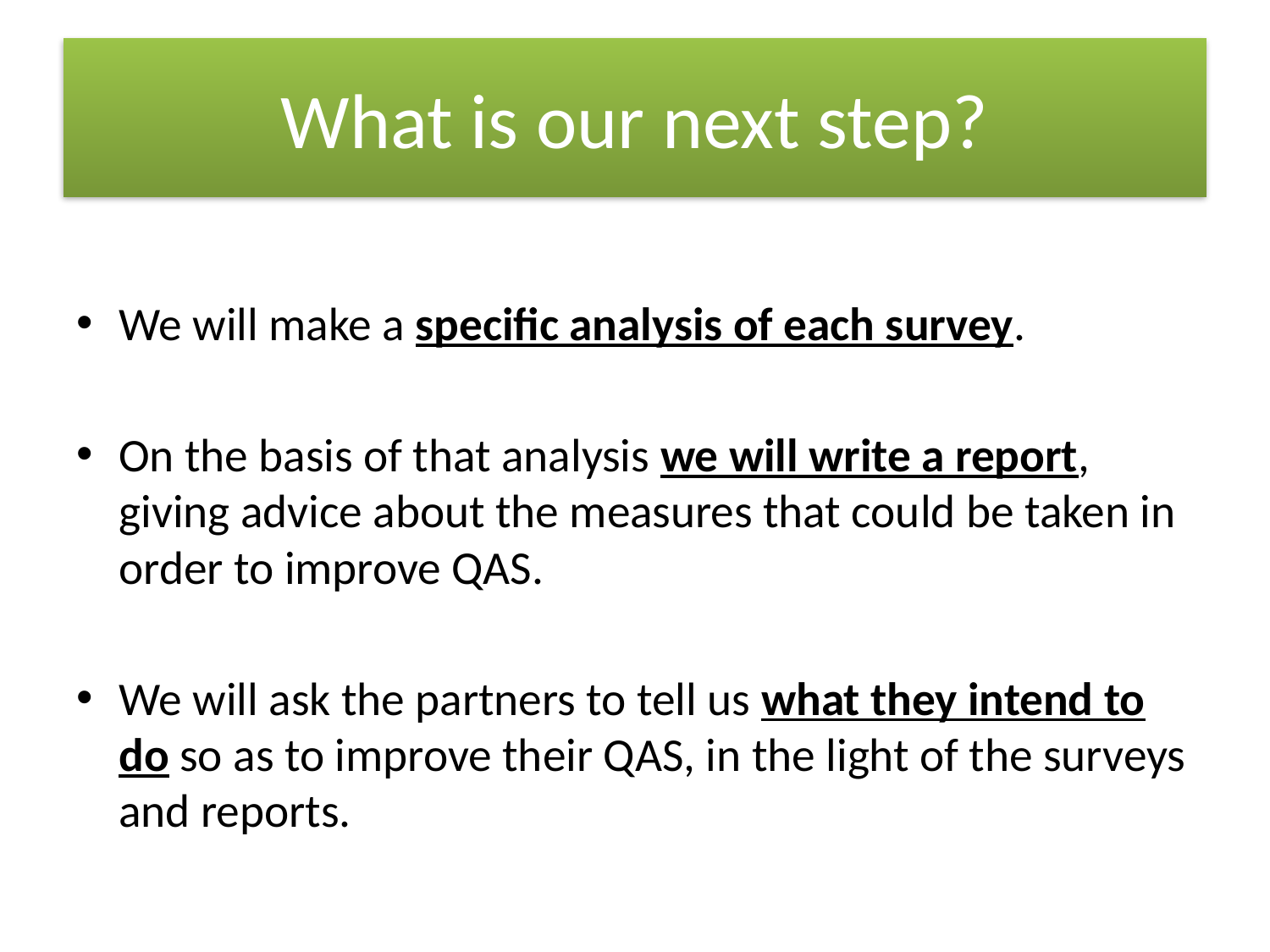

# What is our next step?

We will make a specific analysis of each survey.

On the basis of that analysis we will write a report, giving advice about the measures that could be taken in order to improve QAS.

We will ask the partners to tell us what they intend to do so as to improve their QAS, in the light of the surveys and reports.